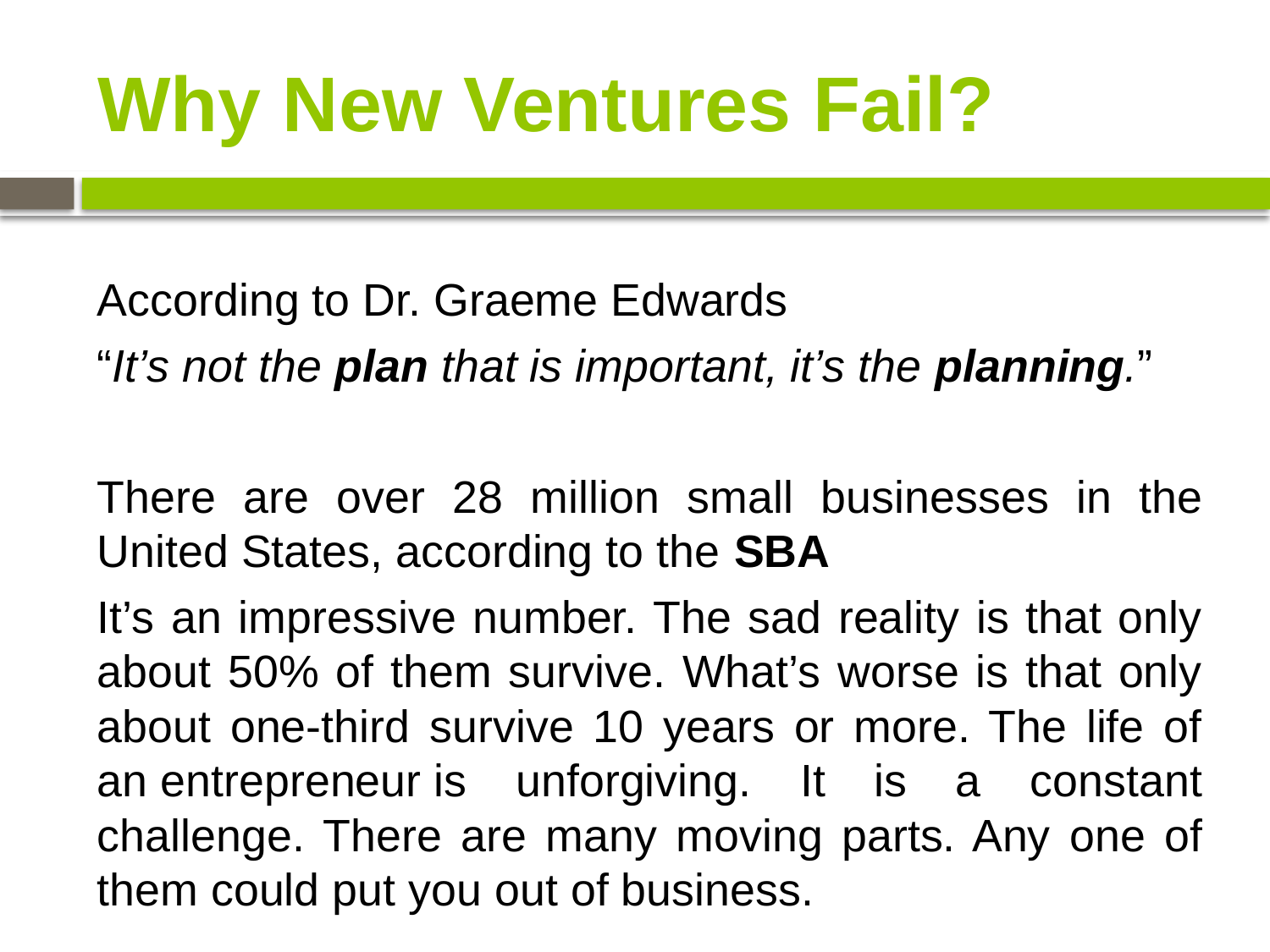

# Why New Ventures Fail?
According to Dr. Graeme Edwards
“It’s not the plan that is important, it’s the planning.”

There are over 28 million small businesses in the United States, according to the SBA
It’s an impressive number. The sad reality is that only about 50% of them survive. What’s worse is that only about one-third survive 10 years or more. The life of an entrepreneur is unforgiving. It is a constant challenge. There are many moving parts. Any one of them could put you out of business.